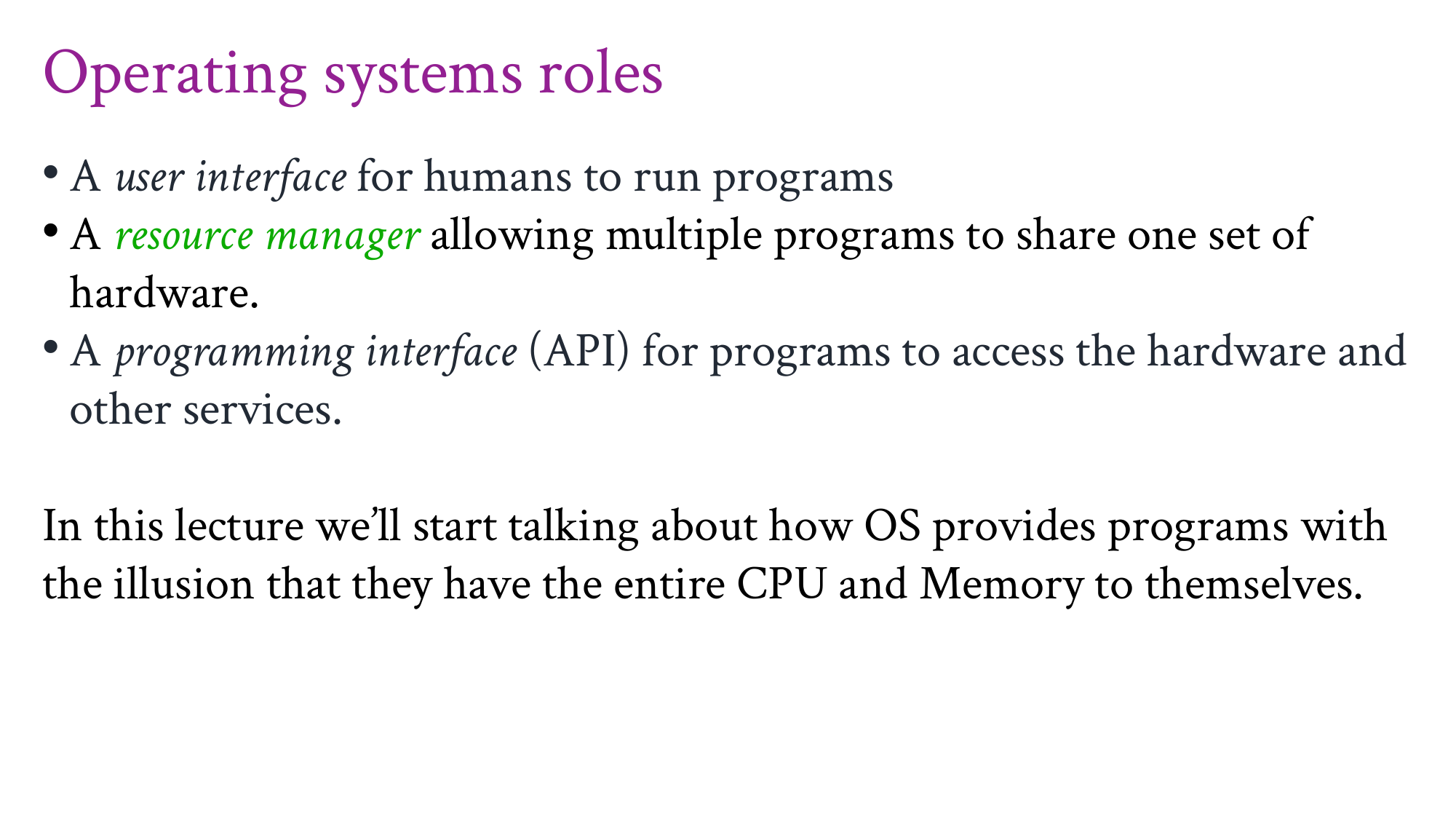

# Operating systems roles
A user interface for humans to run programs
A resource manager allowing multiple programs to share one set of hardware.
A programming interface (API) for programs to access the hardware and other services.

In this lecture we’ll start talking about how OS provides programs with the illusion that they have the entire CPU and Memory to themselves.